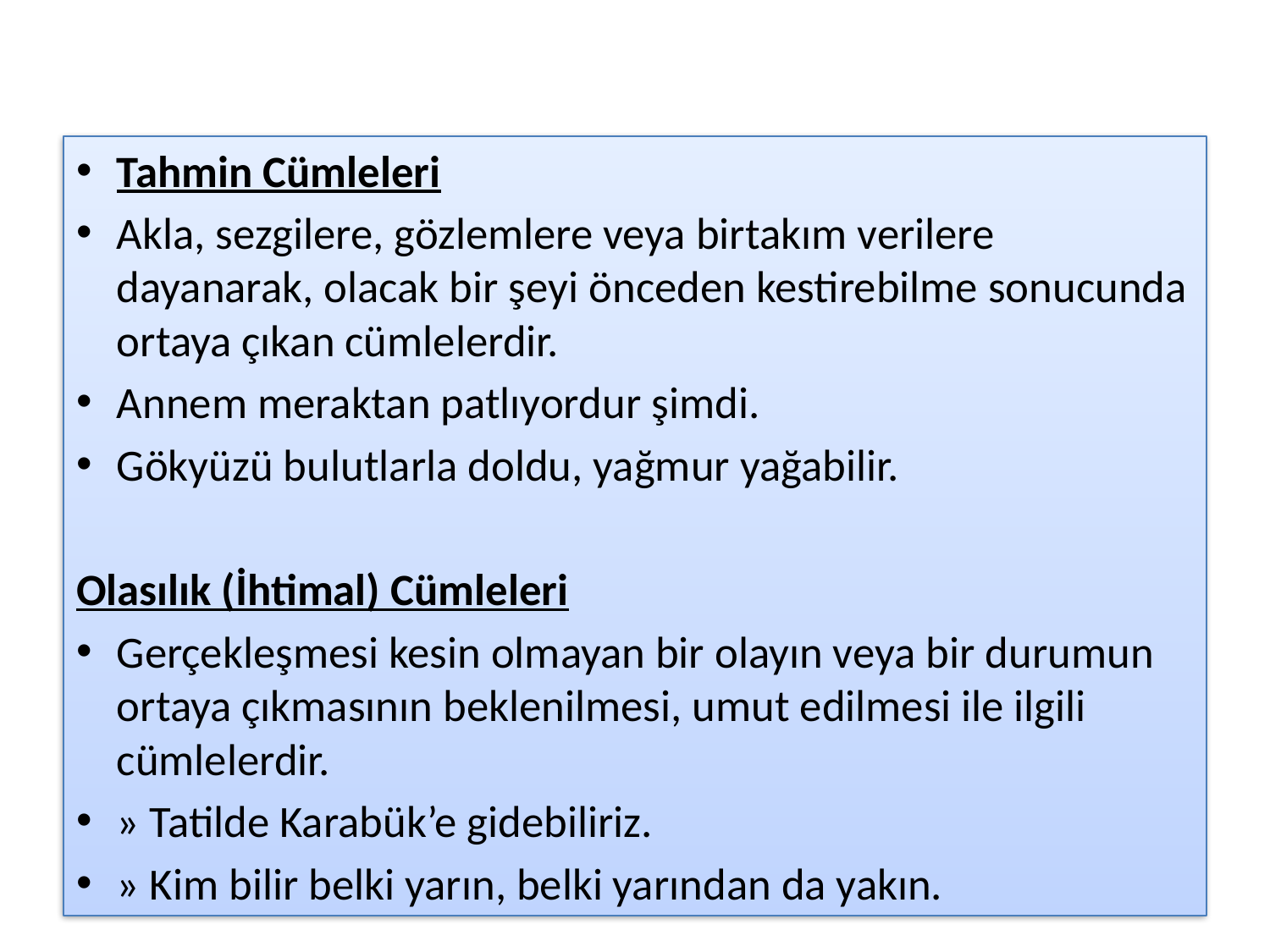

#
Tahmin Cümleleri
Akla, sezgilere, gözlemlere veya birtakım verilere dayanarak, olacak bir şeyi önceden kestirebilme sonucunda ortaya çıkan cümlelerdir.
Annem meraktan patlıyordur şimdi.
Gökyüzü bulutlarla doldu, yağmur yağabilir.

Olasılık (İhtimal) Cümleleri
Gerçekleşmesi kesin olmayan bir olayın veya bir durumun ortaya çıkmasının beklenilmesi, umut edilmesi ile ilgili cümlelerdir.
» Tatilde Karabük’e gidebiliriz.
» Kim bilir belki yarın, belki yarından da yakın.